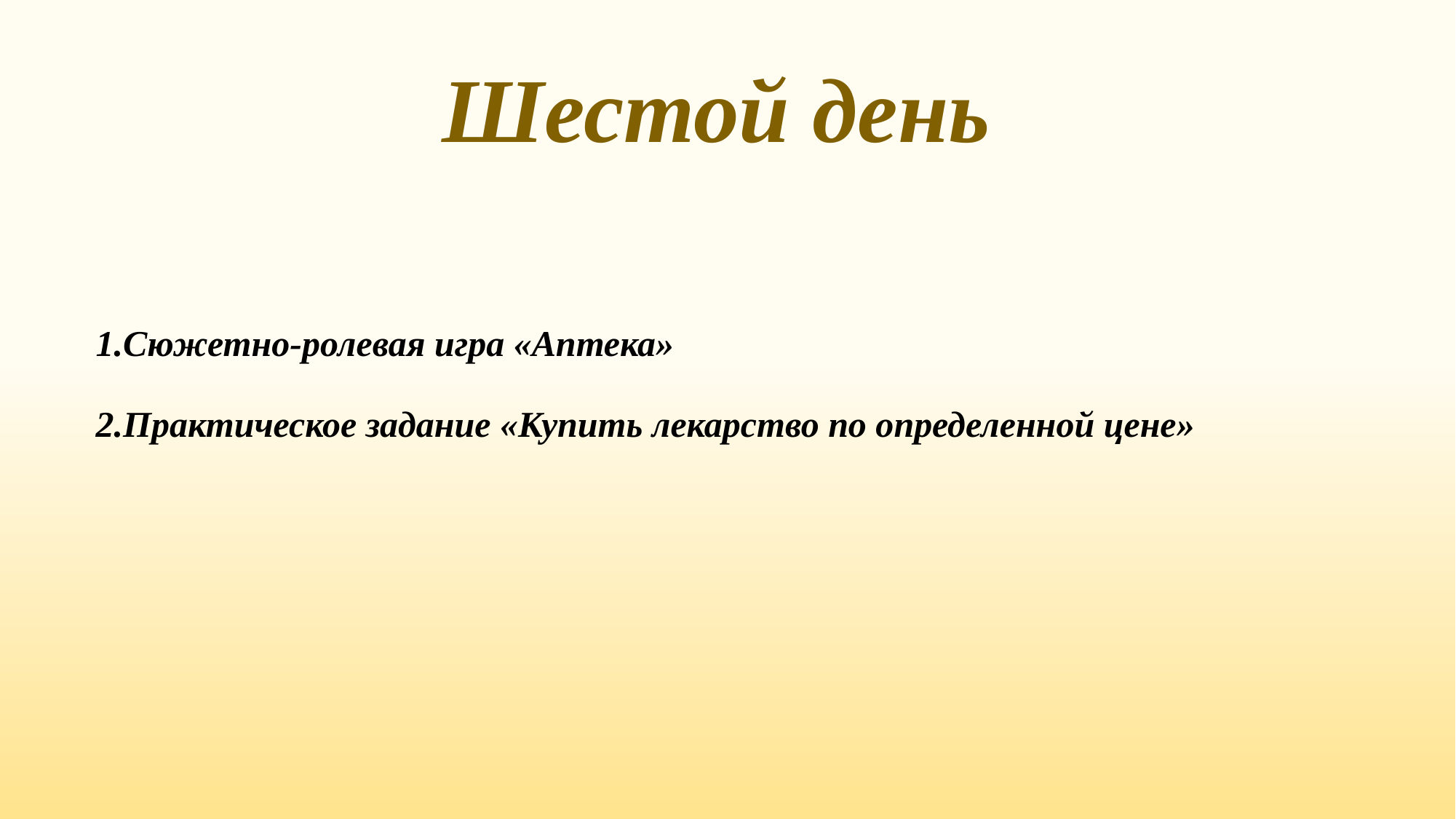

# Шестой день
1.Сюжетно-ролевая игра «Аптека»
2.Практическое задание «Купить лекарство по определенной цене»